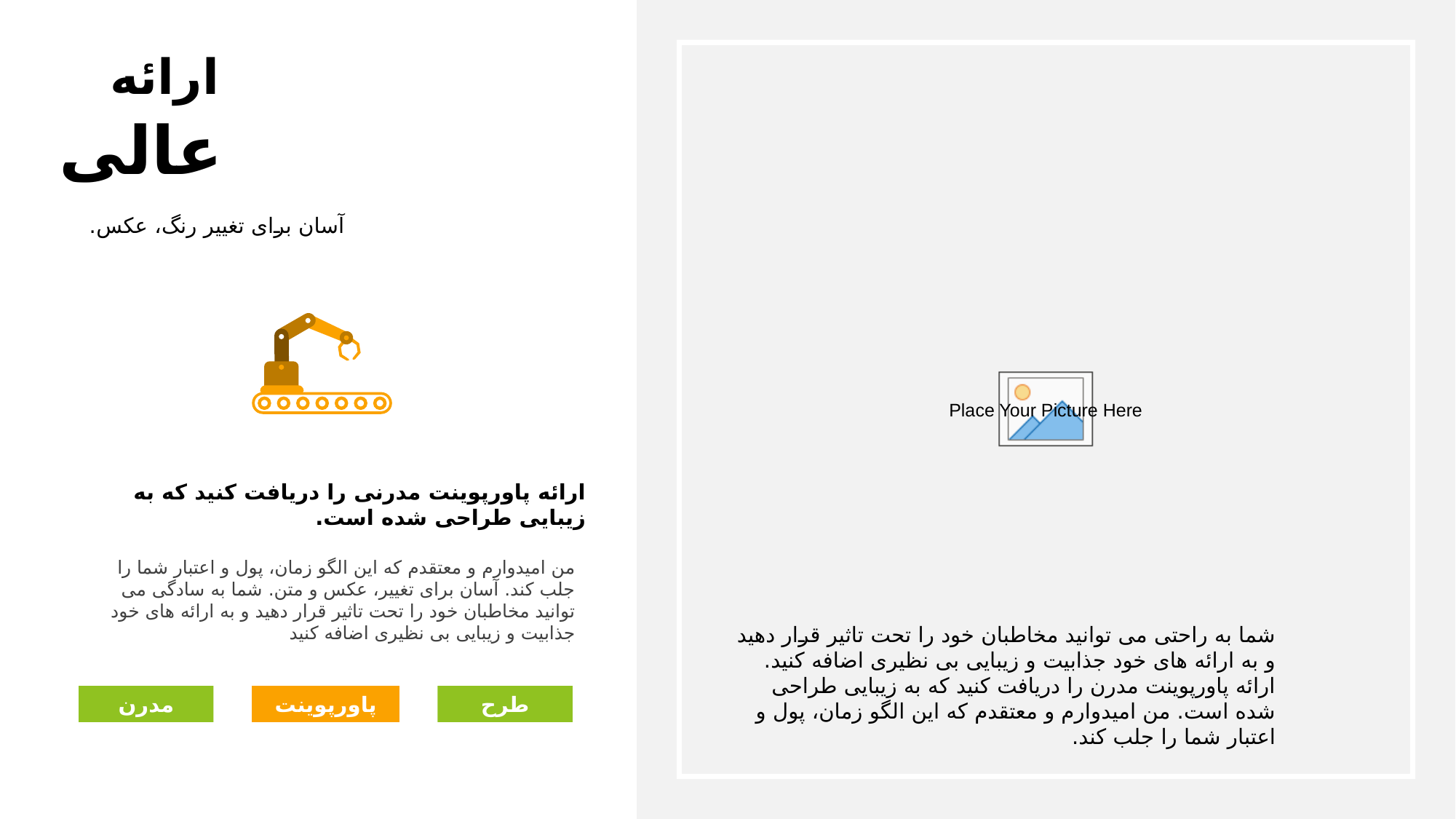

ارائه

عالی
آسان برای تغییر رنگ، عکس.

ارائه پاورپوینت مدرنی را دریافت کنید که به زیبایی طراحی شده است.
من امیدوارم و معتقدم که این الگو زمان، پول و اعتبار شما را جلب کند. آسان برای تغییر، عکس و متن. شما به سادگی می توانید مخاطبان خود را تحت تاثیر قرار دهید و به ارائه های خود جذابیت و زیبایی بی نظیری اضافه کنید
شما به راحتی می توانید مخاطبان خود را تحت تاثیر قرار دهید و به ارائه های خود جذابیت و زیبایی بی نظیری اضافه کنید. ارائه پاورپوینت مدرن را دریافت کنید که به زیبایی طراحی شده است. من امیدوارم و معتقدم که این الگو زمان، پول و اعتبار شما را جلب کند.
مدرن
پاورپوینت
طرح